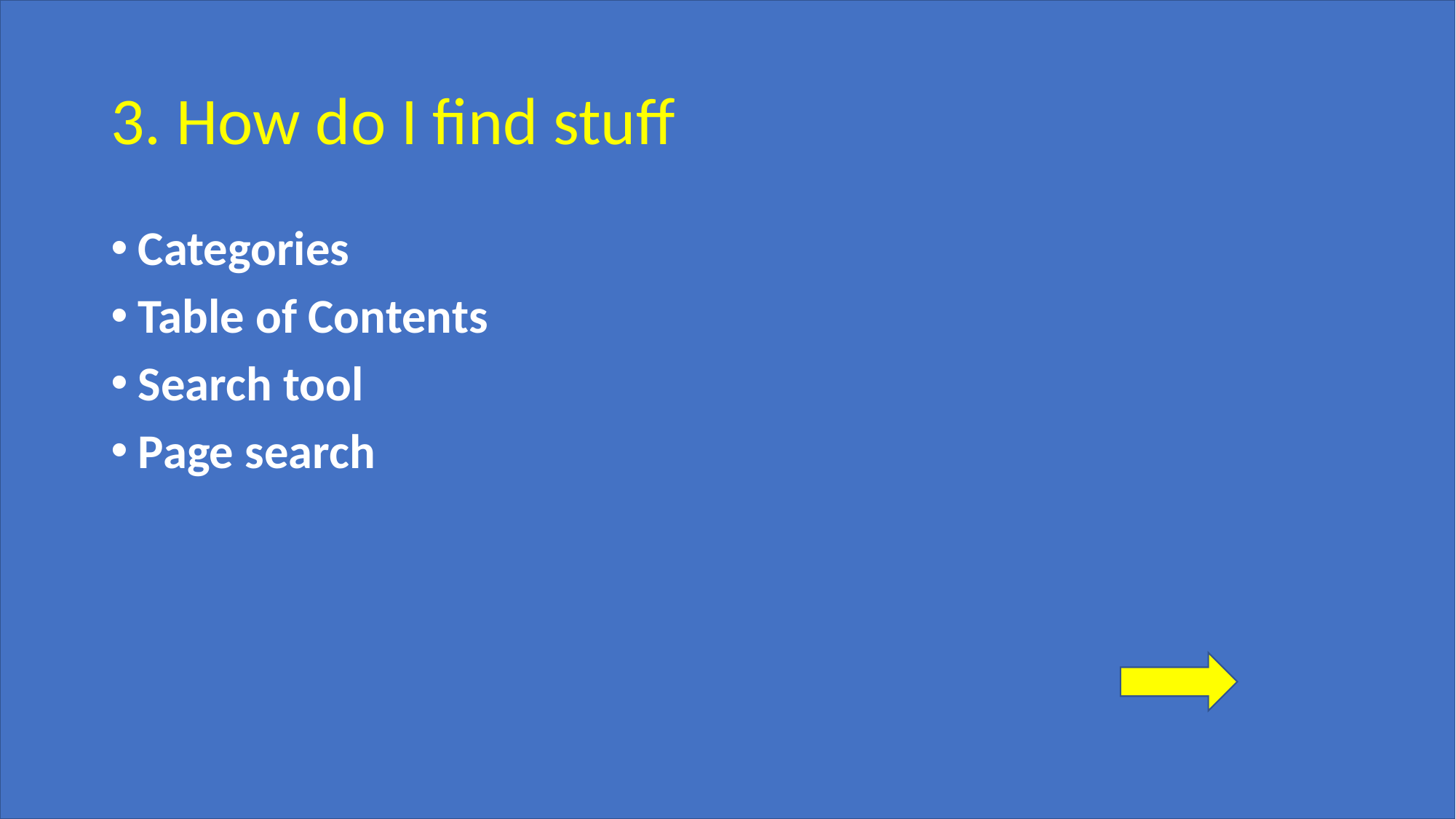

# 3. How do I find stuff
Categories
Table of Contents
Search tool
Page search